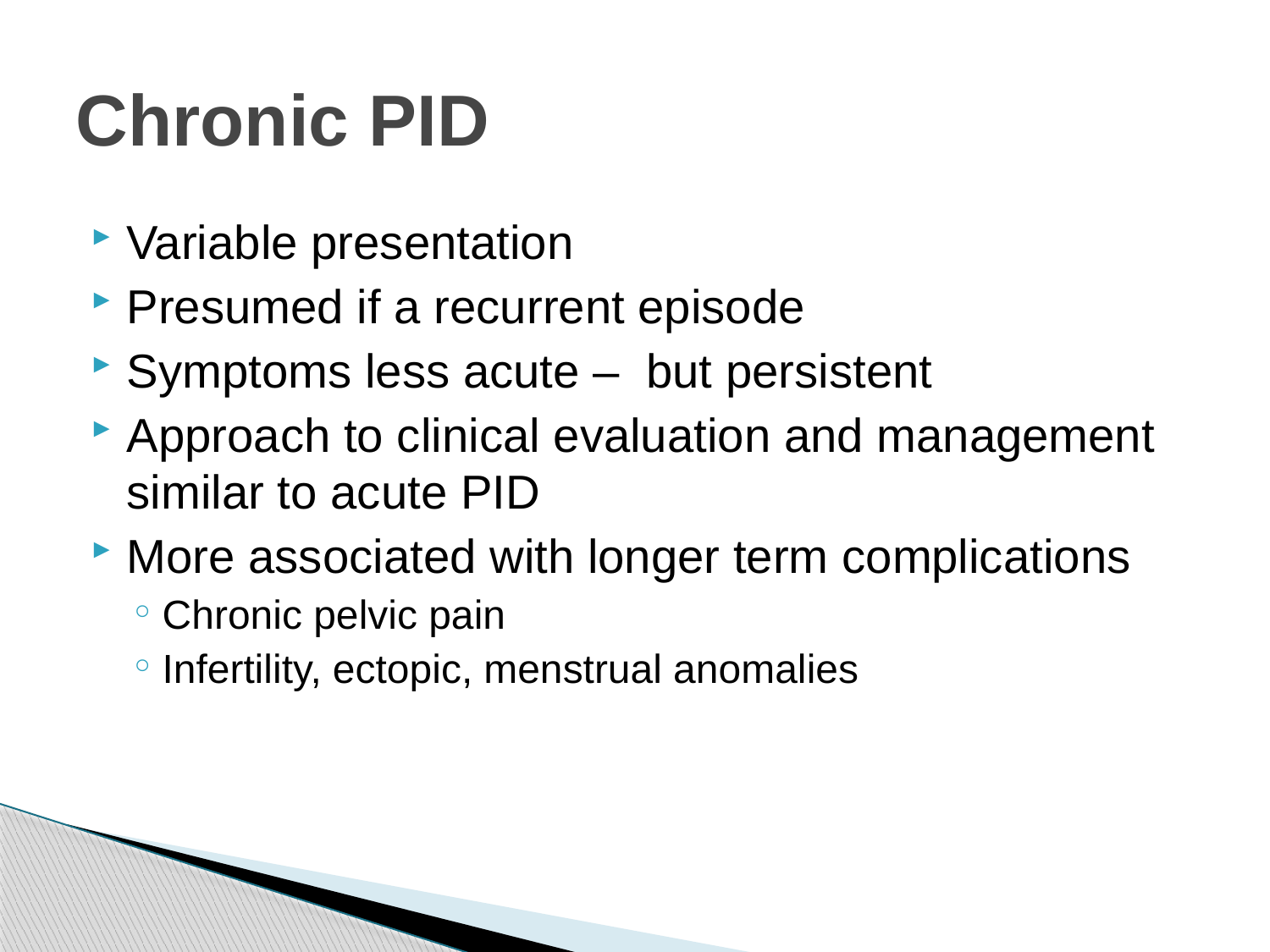

# Chronic PID
Variable presentation
Presumed if a recurrent episode
Symptoms less acute –  but persistent
Approach to clinical evaluation and management similar to acute PID
More associated with longer term complications
Chronic pelvic pain
Infertility, ectopic, menstrual anomalies